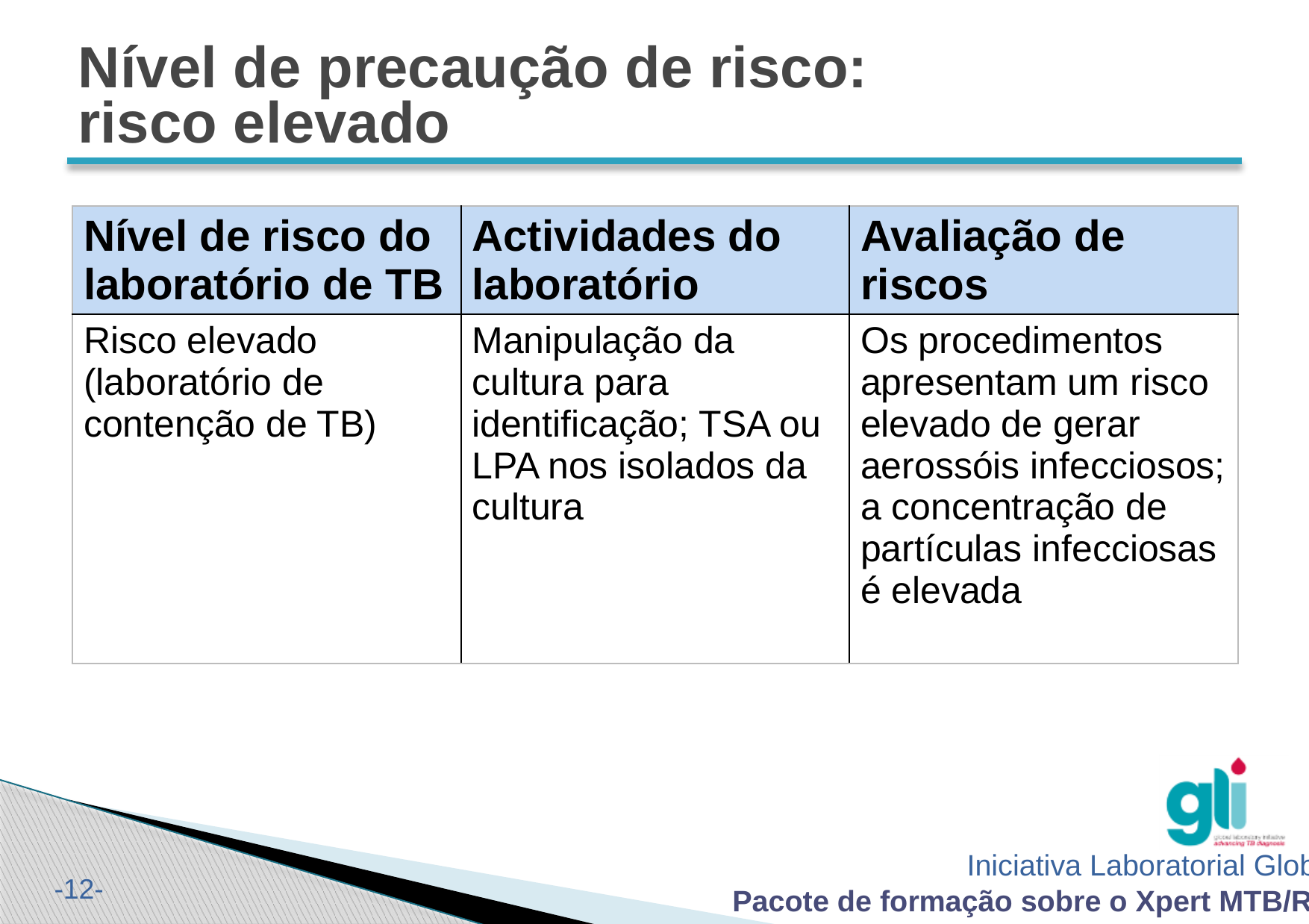

# Nível de precaução de risco: risco elevado
| Nível de risco do laboratório de TB | Actividades do laboratório | Avaliação de riscos |
| --- | --- | --- |
| Risco elevado (laboratório de contenção de TB) | Manipulação da cultura para identificação; TSA ou LPA nos isolados da cultura | Os procedimentos apresentam um risco elevado de gerar aerossóis infecciosos; a concentração de partículas infecciosas é elevada |